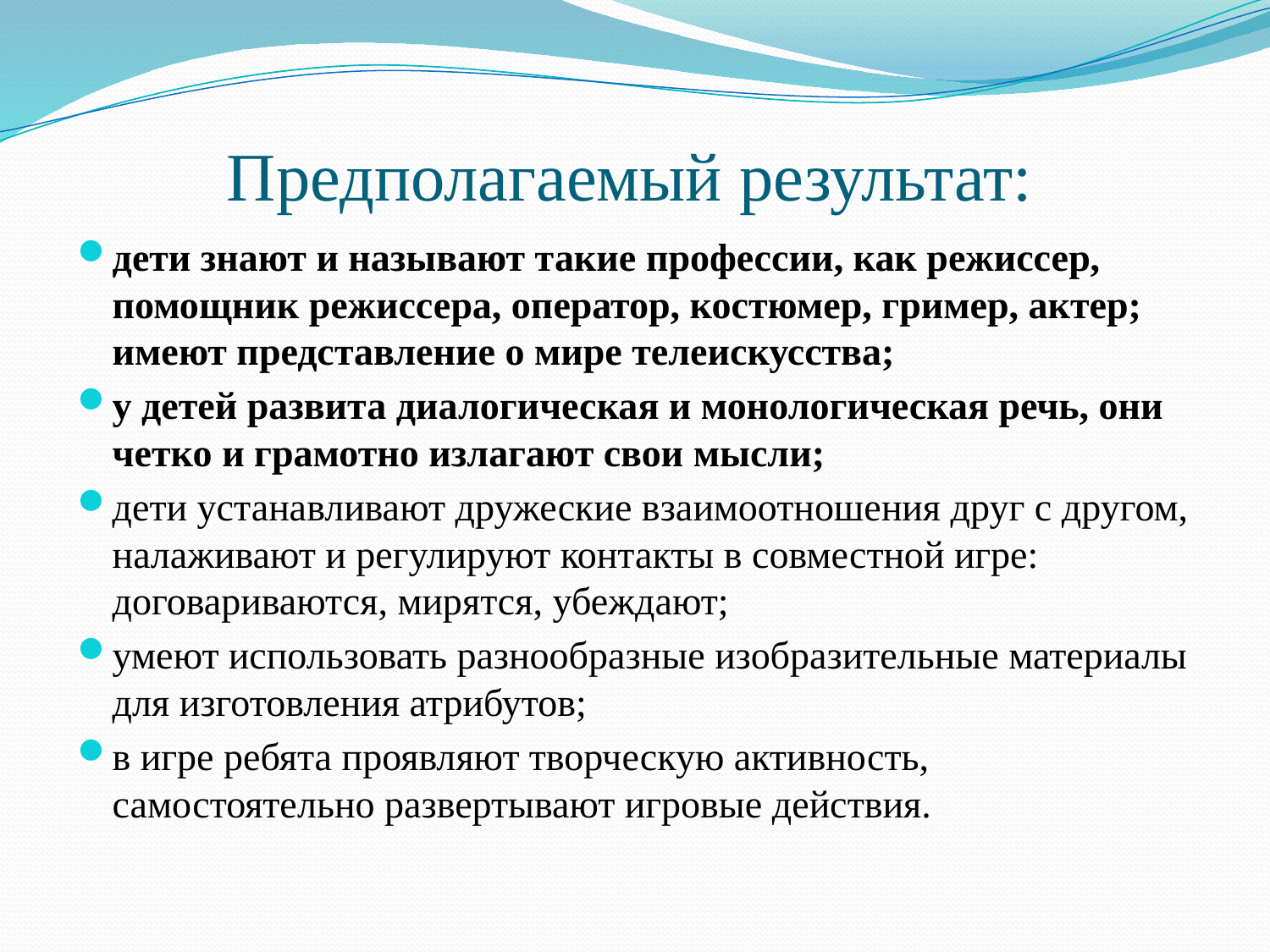

# Предполагаемый результат:
дети знают и называют такие профессии, как режиссер, помощник режиссера, оператор, костюмер, гример, актер; имеют представление о мире телеискусства;
у детей развита диалогическая и монологическая речь, они четко и грамотно излагают свои мысли;
дети устанавливают дружеские взаимоотношения друг с другом, налаживают и регулируют контакты в совместной игре: договариваются, мирятся, убеждают;
умеют использовать разнообразные изобразительные материалы для изготовления атрибутов;
в игре ребята проявляют творческую активность, самостоятельно развертывают игровые действия.